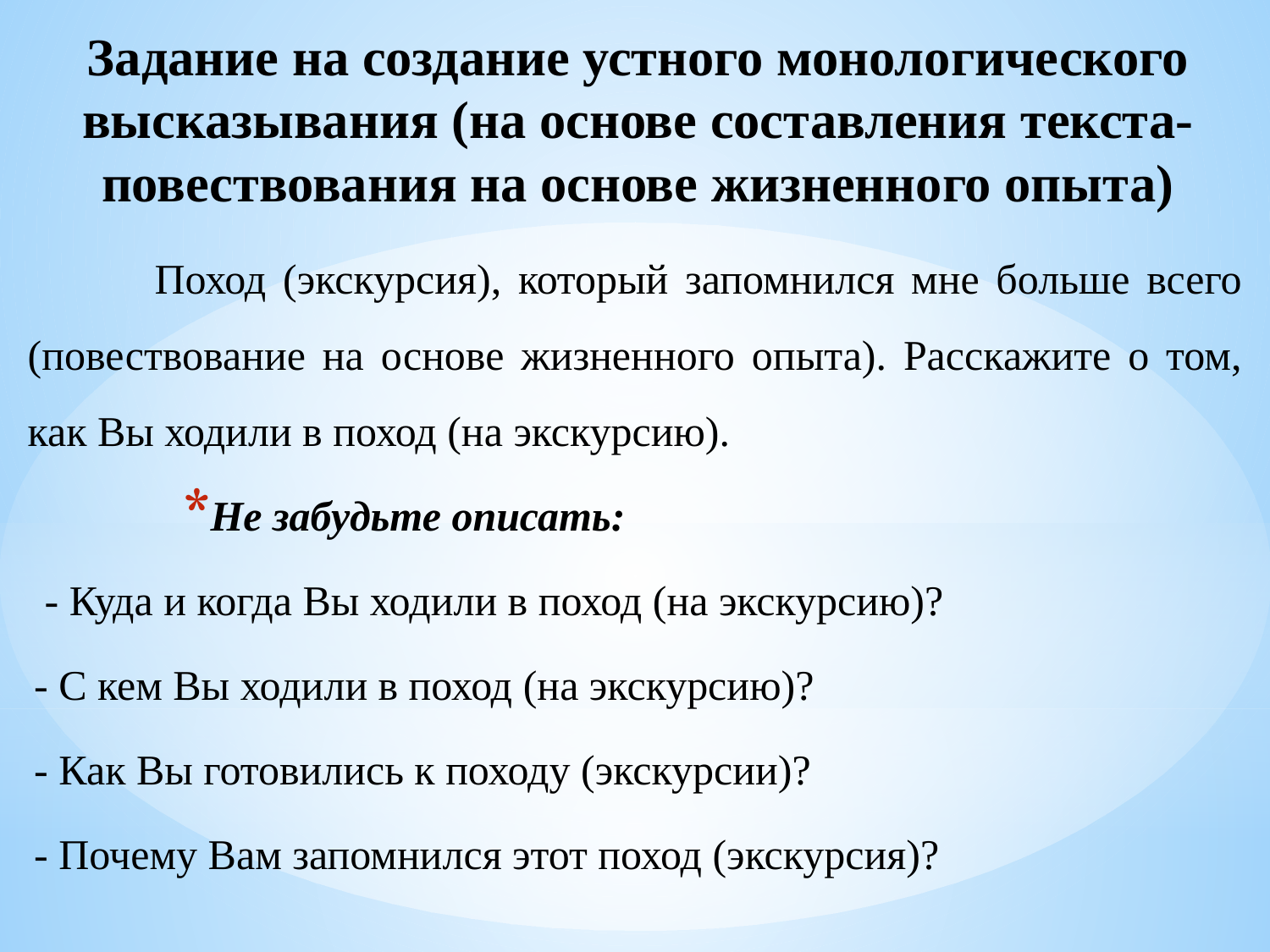

Задание на создание устного монологического высказывания (на основе составления текста-повествования на основе жизненного опыта)
	Поход (экскурсия), который запомнился мне больше всего (повествование на основе жизненного опыта). Расскажите о том, как Вы ходили в поход (на экскурсию).
Не забудьте описать:
 - Куда и когда Вы ходили в поход (на экскурсию)?
- С кем Вы ходили в поход (на экскурсию)?
- Как Вы готовились к походу (экскурсии)?
- Почему Вам запомнился этот поход (экскурсия)?

#